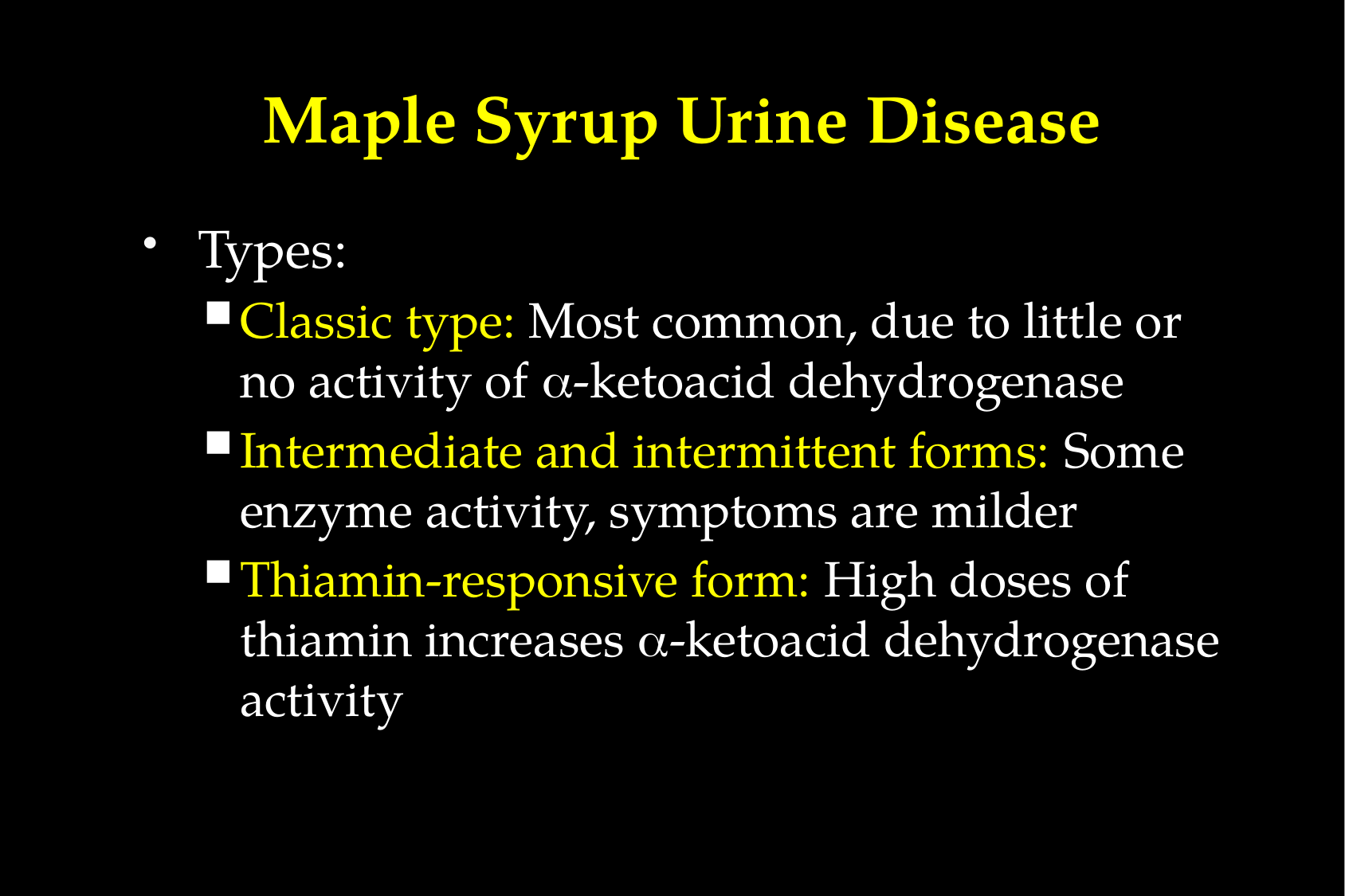

# Maple Syrup Urine Disease
Types:
Classic type: Most common, due to little or no activity of α-ketoacid dehydrogenase
Intermediate and intermittent forms: Some enzyme activity, symptoms are milder
Thiamin-responsive form: High doses of thiamin increases α-ketoacid dehydrogenase activity